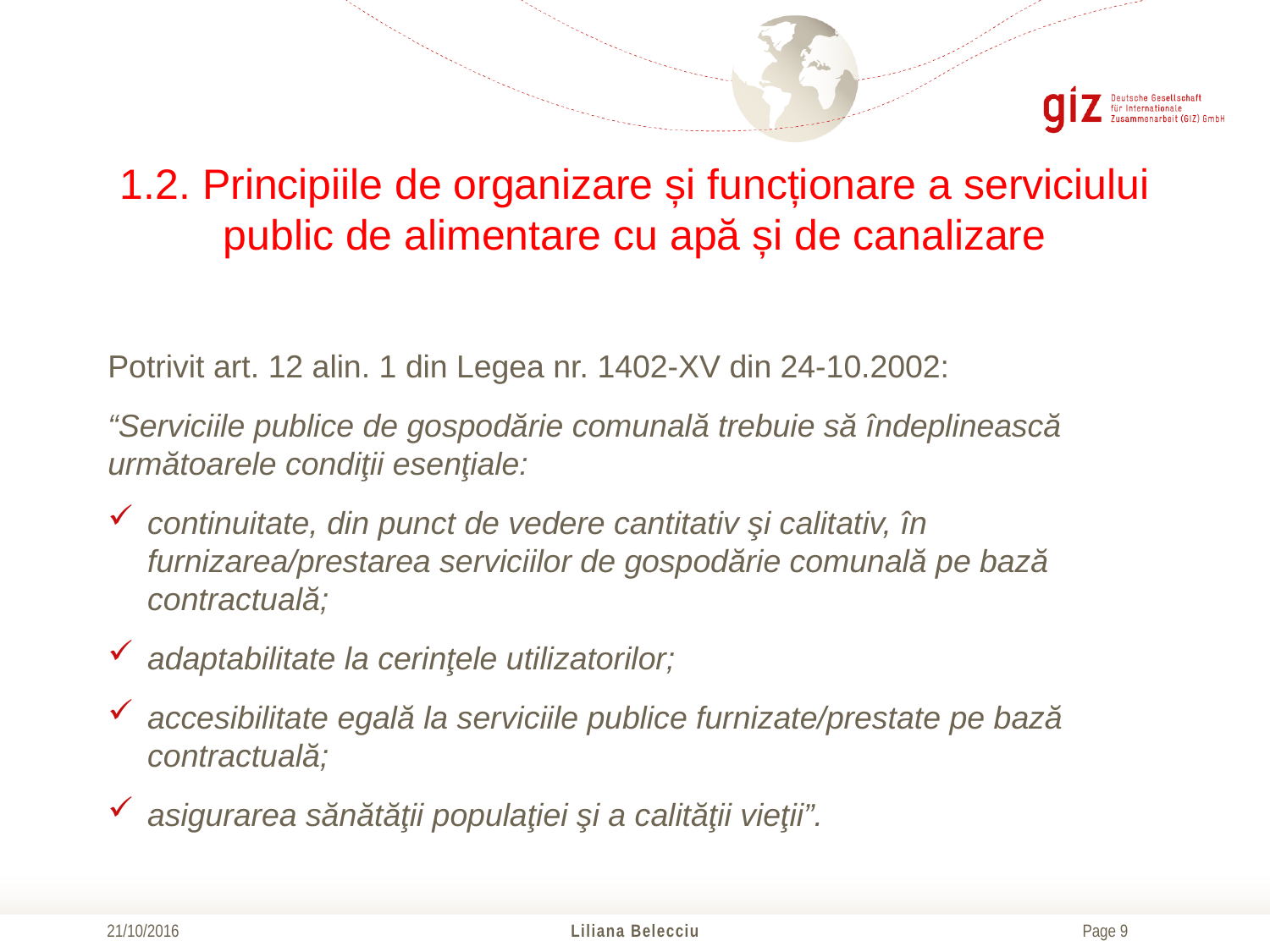

# 1.2. Principiile de organizare și funcționare a serviciului public de alimentare cu apă și de canalizare
Potrivit art. 12 alin. 1 din Legea nr. 1402-XV din 24-10.2002:
“Serviciile publice de gospodărie comunală trebuie să îndeplinească următoarele condiţii esenţiale:
continuitate, din punct de vedere cantitativ şi calitativ, în furnizarea/prestarea serviciilor de gospodărie comunală pe bază contractuală;
adaptabilitate la cerinţele utilizatorilor;
accesibilitate egală la serviciile publice furnizate/prestate pe bază contractuală;
asigurarea sănătăţii populaţiei şi a calităţii vieţii”.

21/10/2016
Liliana Belecciu